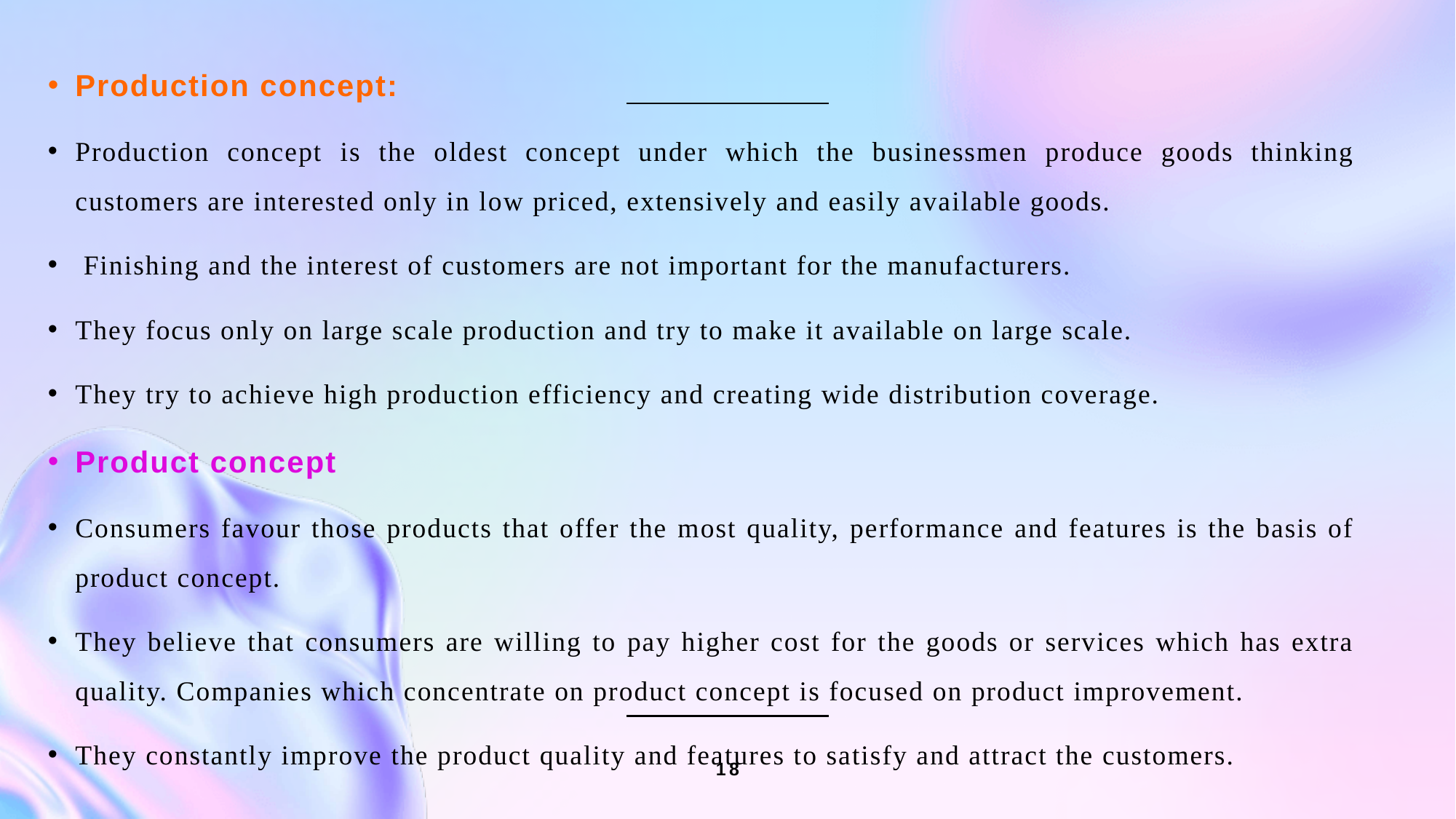

Production concept:
Production concept is the oldest concept under which the businessmen produce goods thinking customers are interested only in low priced, extensively and easily available goods.
 Finishing and the interest of customers are not important for the manufacturers.
They focus only on large scale production and try to make it available on large scale.
They try to achieve high production efficiency and creating wide distribution coverage.
Product concept
Consumers favour those products that offer the most quality, performance and features is the basis of product concept.
They believe that consumers are willing to pay higher cost for the goods or services which has extra quality. Companies which concentrate on product concept is focused on product improvement.
They constantly improve the product quality and features to satisfy and attract the customers.
18